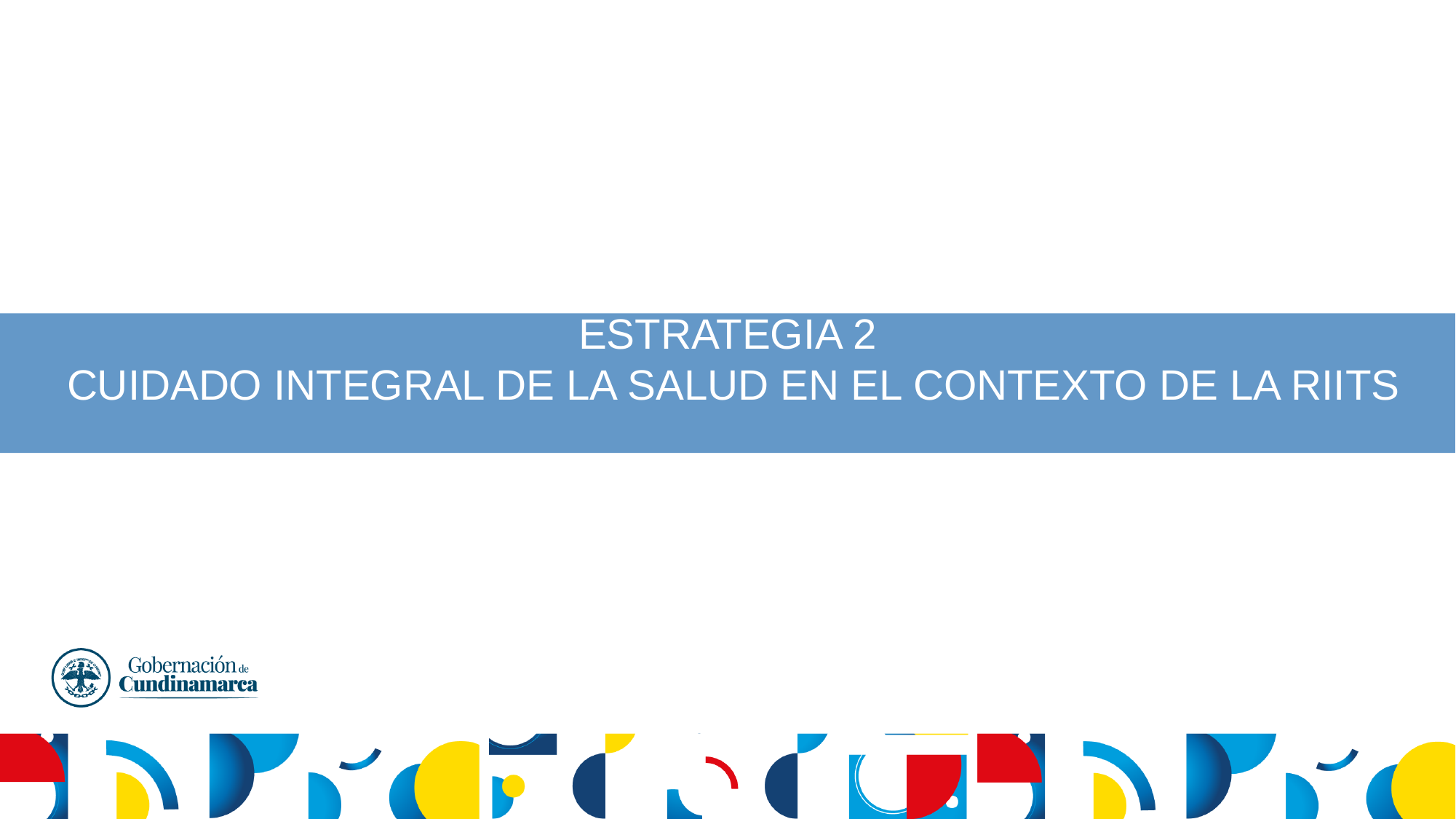

ESTRATEGIA 2
 CUIDADO INTEGRAL DE LA SALUD EN EL CONTEXTO DE LA RIITS